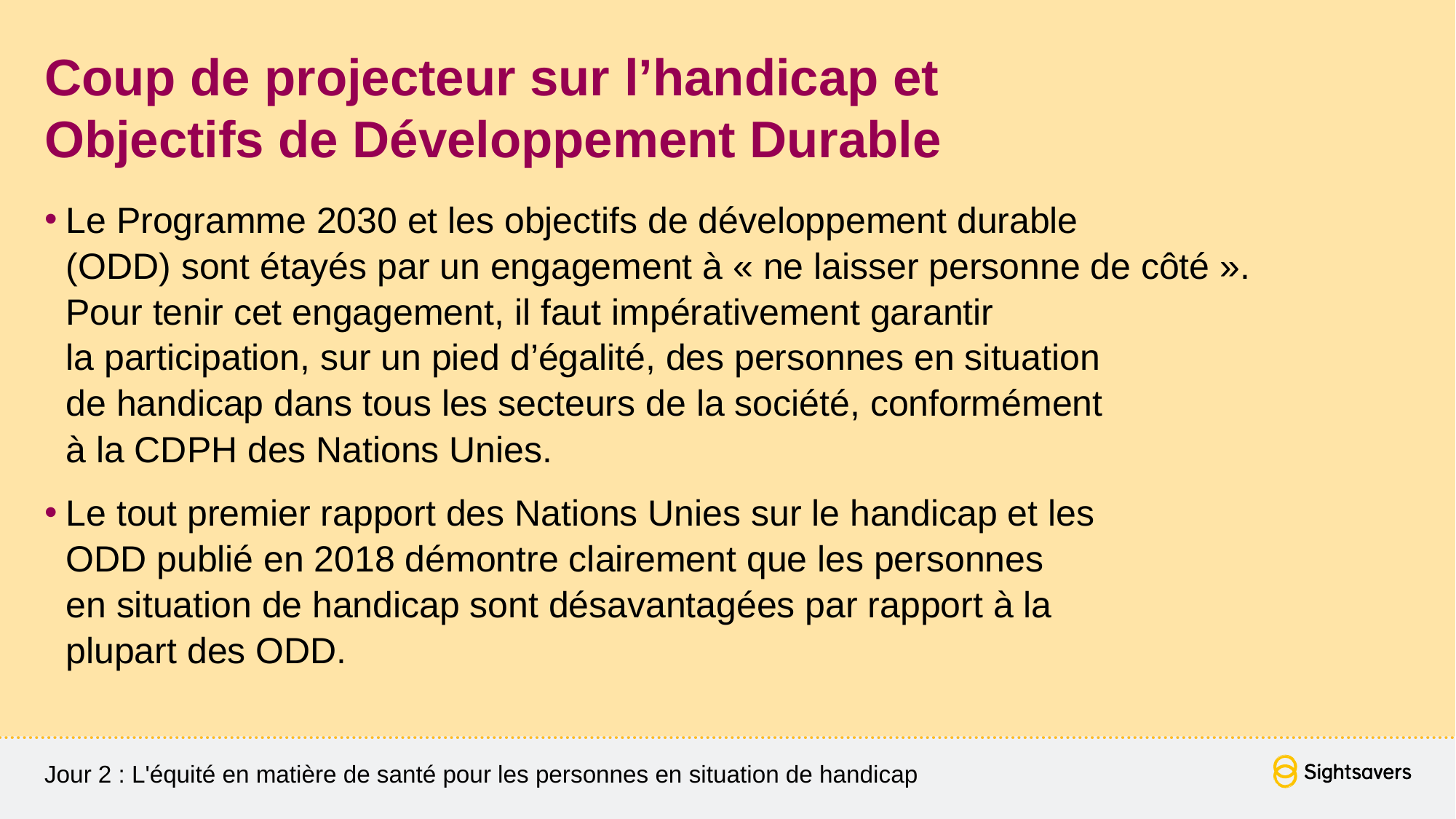

# Coup de projecteur sur l’handicap et Objectifs de Développement Durable
Le Programme 2030 et les objectifs de développement durable
(ODD) sont étayés par un engagement à « ne laisser personne de côté ».
Pour tenir cet engagement, il faut impérativement garantir
la participation, sur un pied d’égalité, des personnes en situation
de handicap dans tous les secteurs de la société, conformément
à la CDPH des Nations Unies.
Le tout premier rapport des Nations Unies sur le handicap et les
ODD publié en 2018 démontre clairement que les personnes
en situation de handicap sont désavantagées par rapport à la
plupart des ODD.
Jour 2 : L'équité en matière de santé pour les personnes en situation de handicap